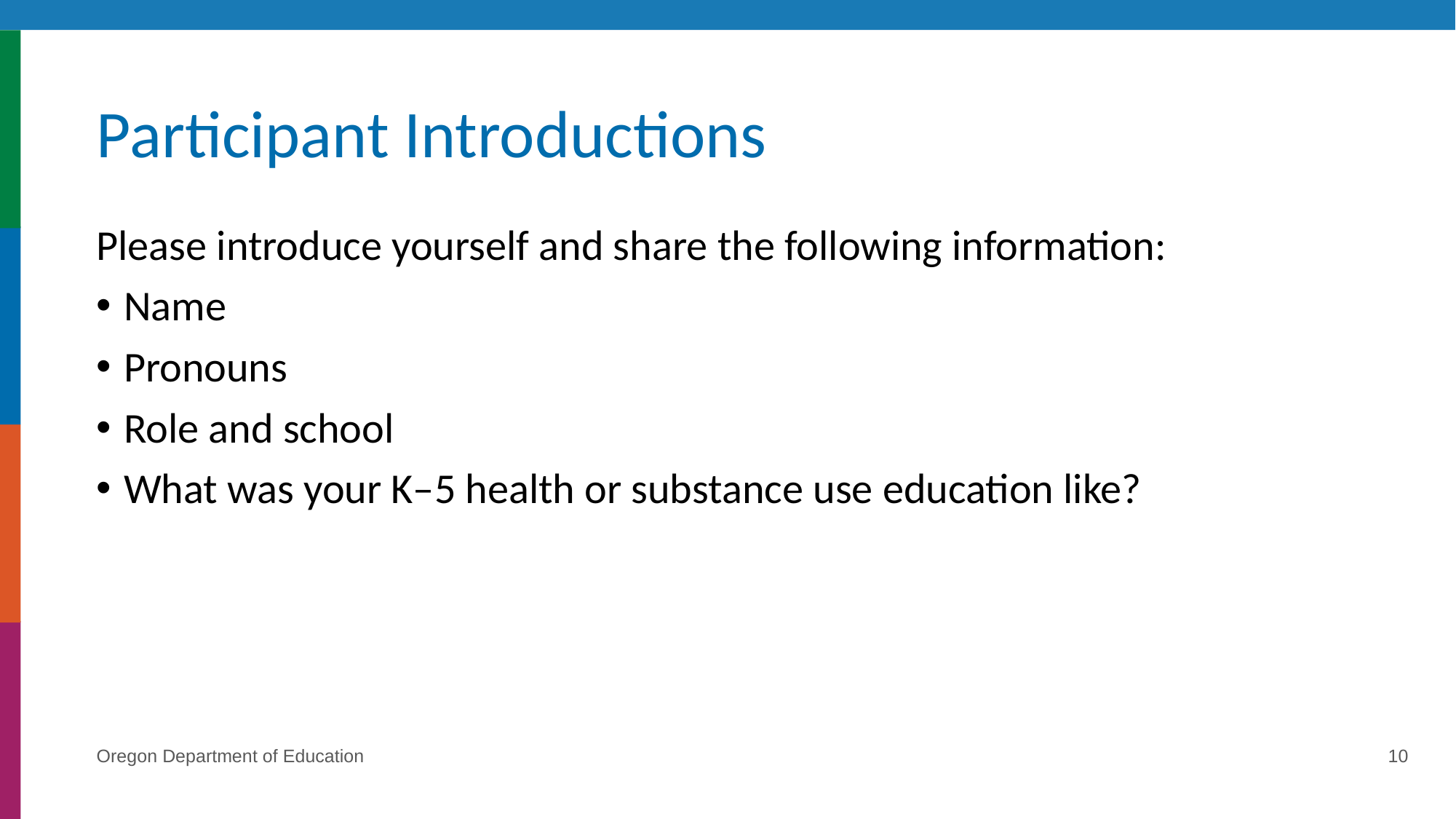

# Participant Introductions
Please introduce yourself and share the following information:
Name
Pronouns
Role and school
What was your K–5 health or substance use education like?
Oregon Department of Education
10